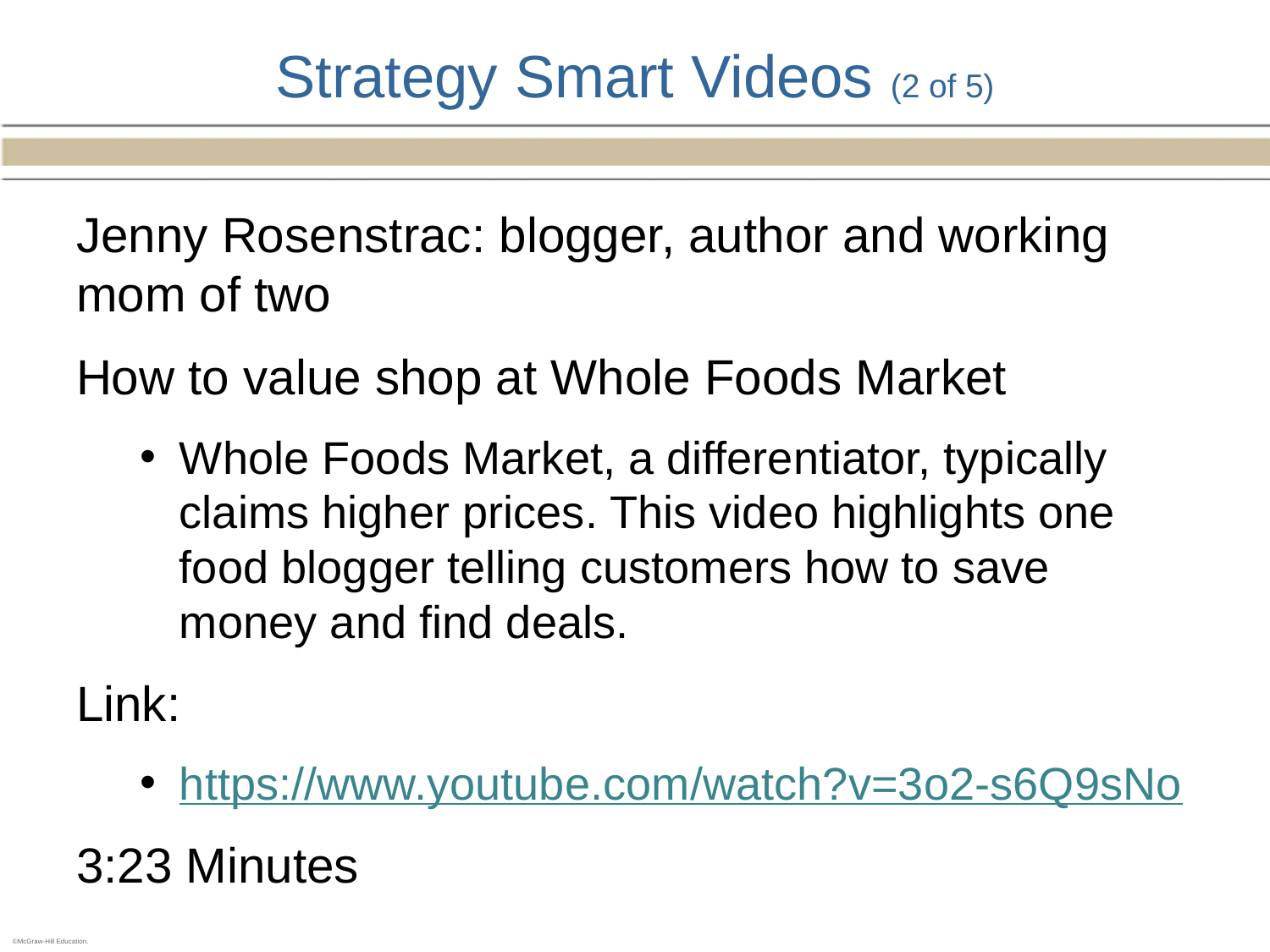

# Strategy Smart Videos (2 of 5)
Jenny Rosenstrac: blogger, author and working mom of two
How to value shop at Whole Foods Market
Whole Foods Market, a differentiator, typically claims higher prices. This video highlights one food blogger telling customers how to save money and find deals.
Link:
https://www.youtube.com/watch?v=3o2-s6Q9sNo
3:23 Minutes